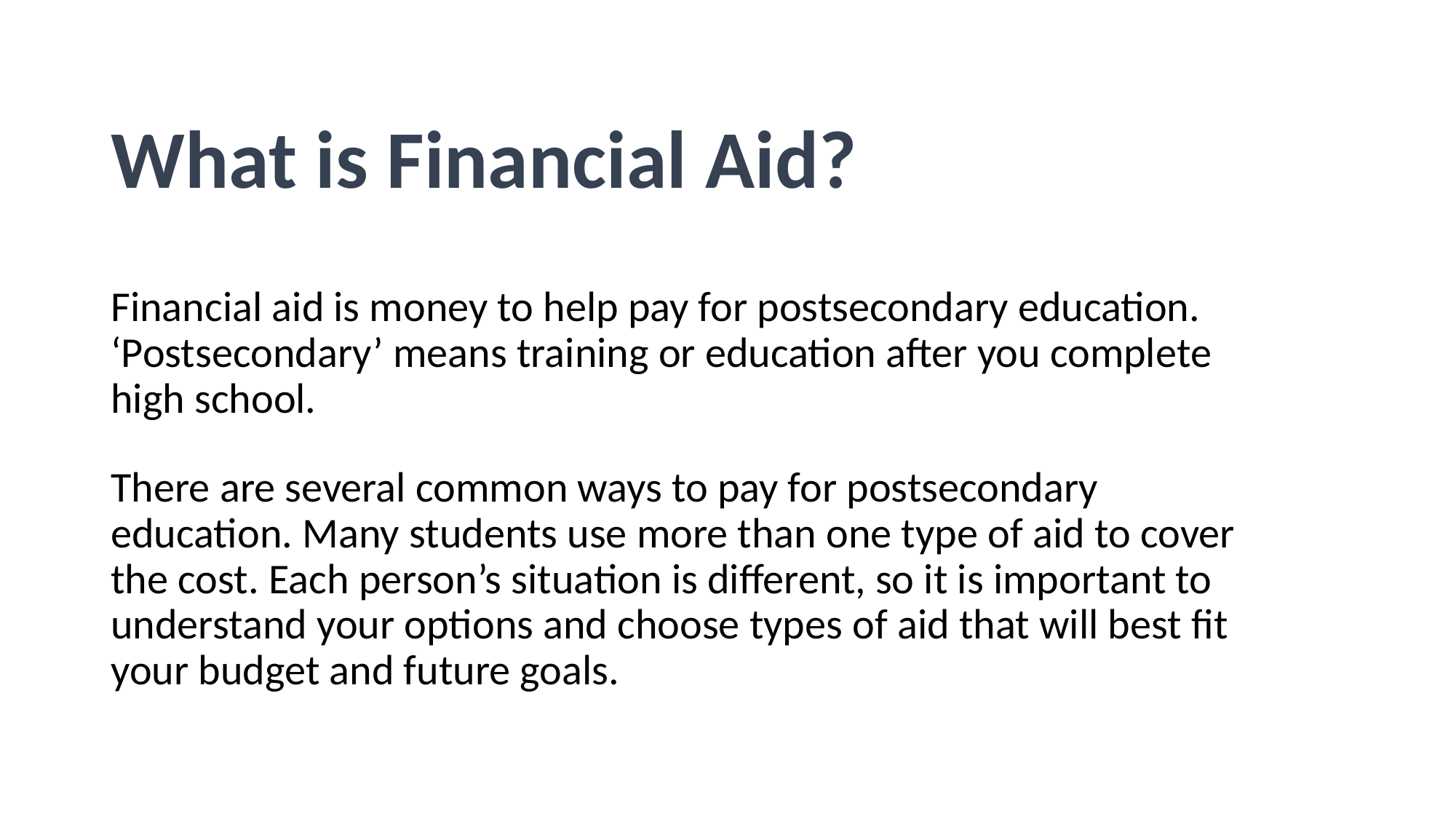

# What is Financial Aid?
Financial aid is money to help pay for postsecondary education. ‘Postsecondary’ means training or education after you complete high school.
There are several common ways to pay for postsecondary education. Many students use more than one type of aid to cover the cost. Each person’s situation is different, so it is important to understand your options and choose types of aid that will best fit your budget and future goals.